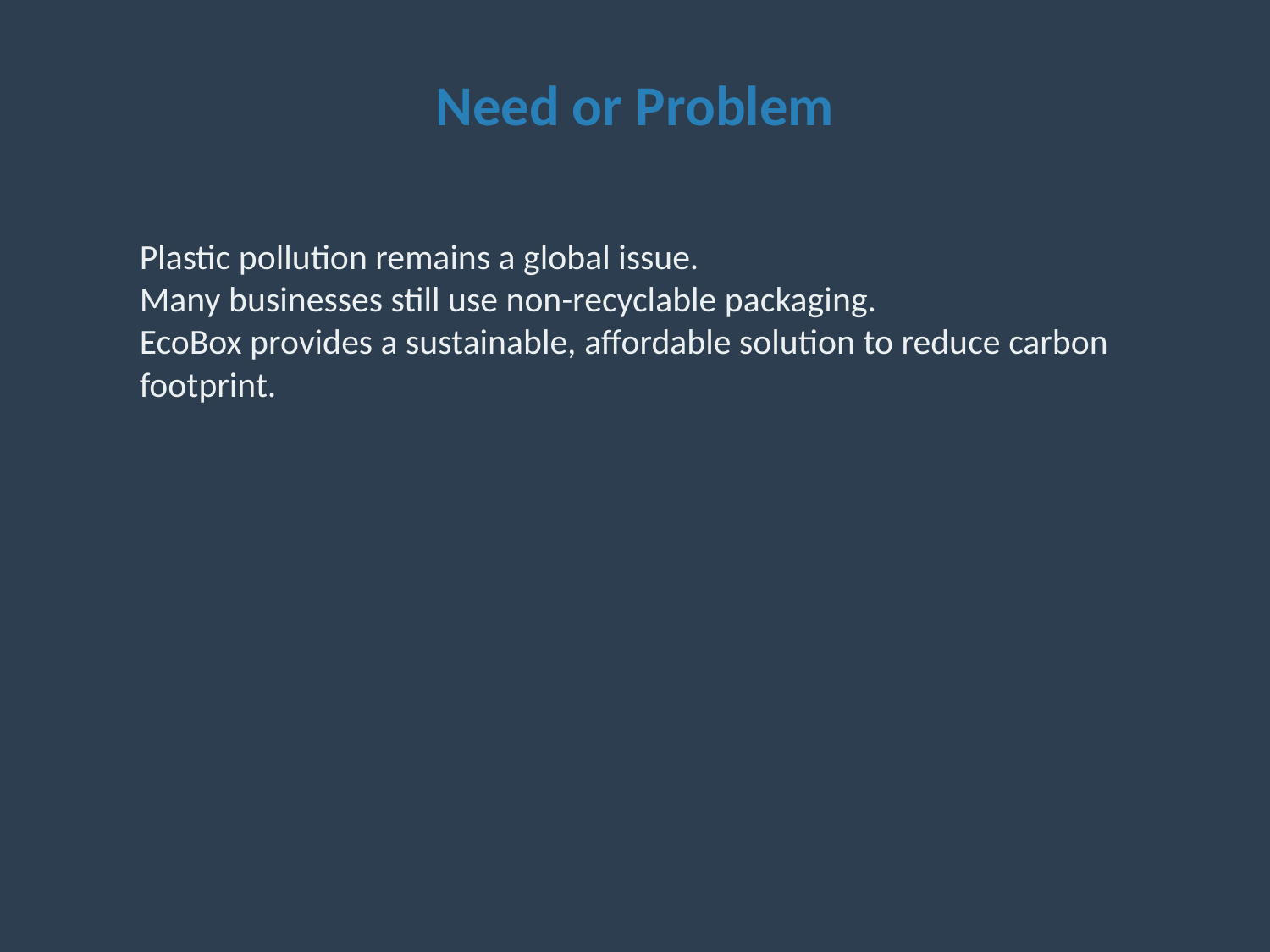

Need or Problem

Plastic pollution remains a global issue.
Many businesses still use non-recyclable packaging.
EcoBox provides a sustainable, affordable solution to reduce carbon footprint.